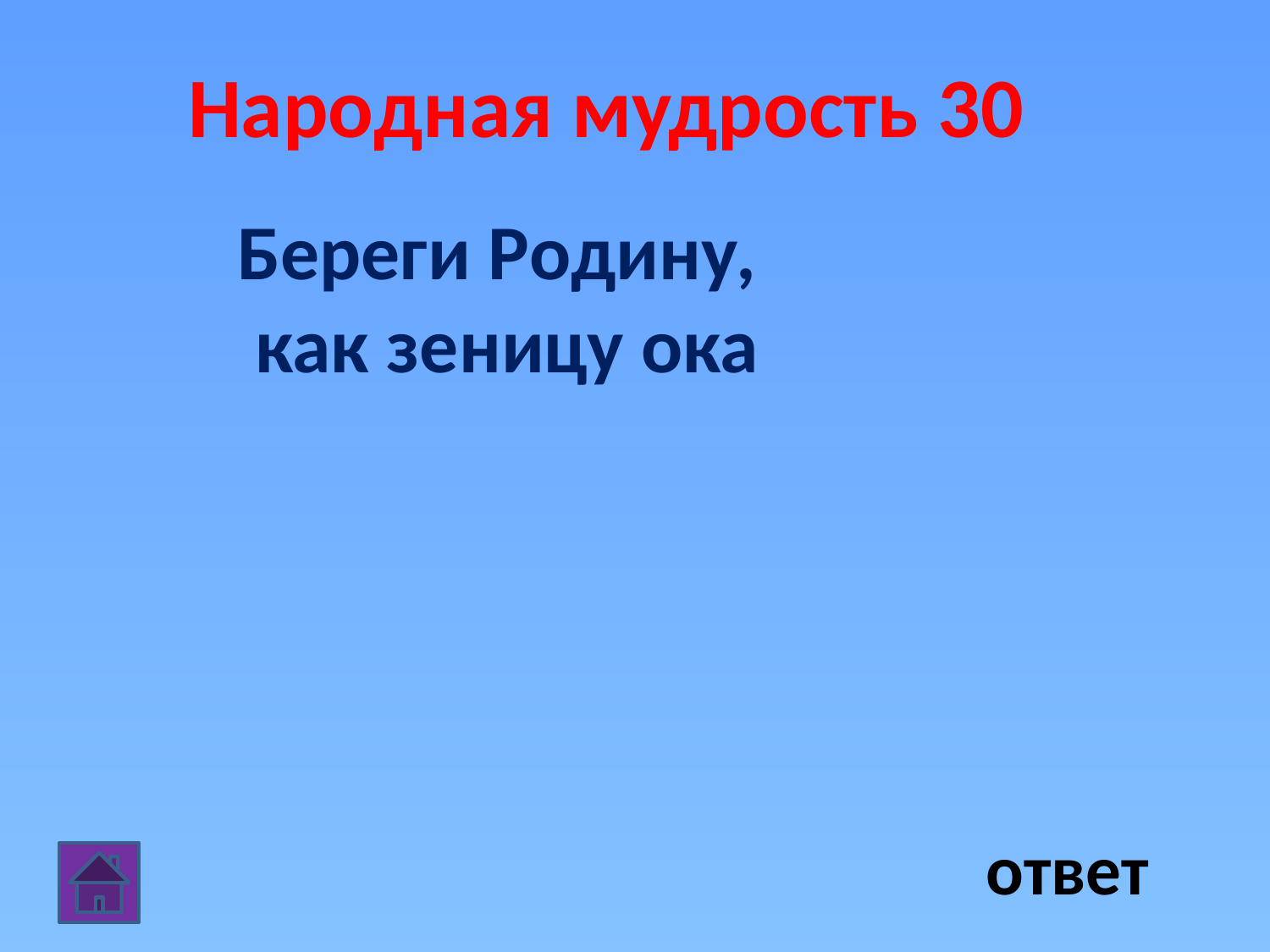

Народная мудрость 30
Береги Родину,
 как зеницу ока

ответ